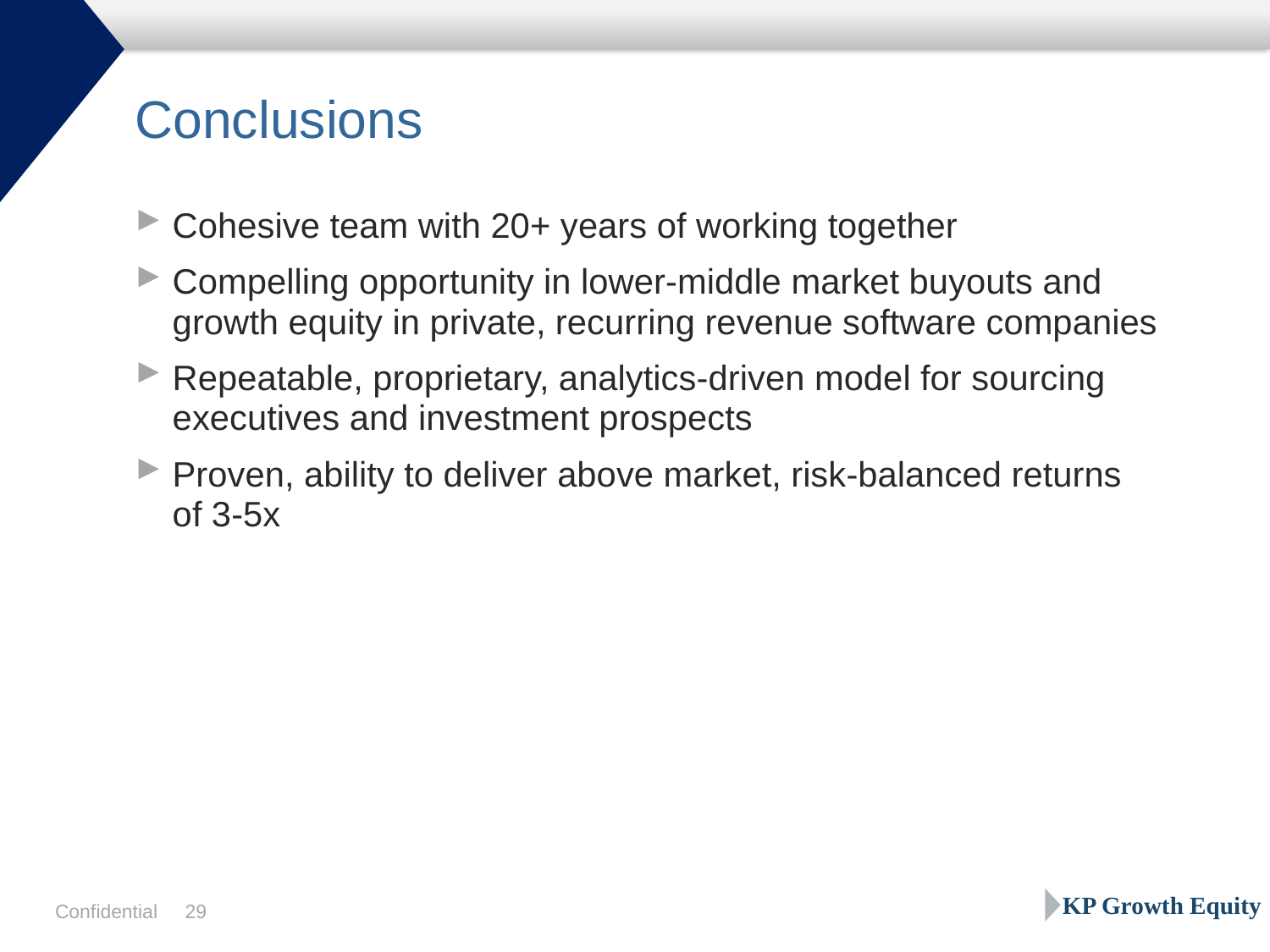

# Conclusions
Cohesive team with 20+ years of working together
Compelling opportunity in lower-middle market buyouts and
growth equity in private, recurring revenue software companies
Repeatable, proprietary, analytics-driven model for sourcing executives and investment prospects
Proven, ability to deliver above market, risk-balanced returns
of 3-5x

KP Growth Equity
Confidential
29